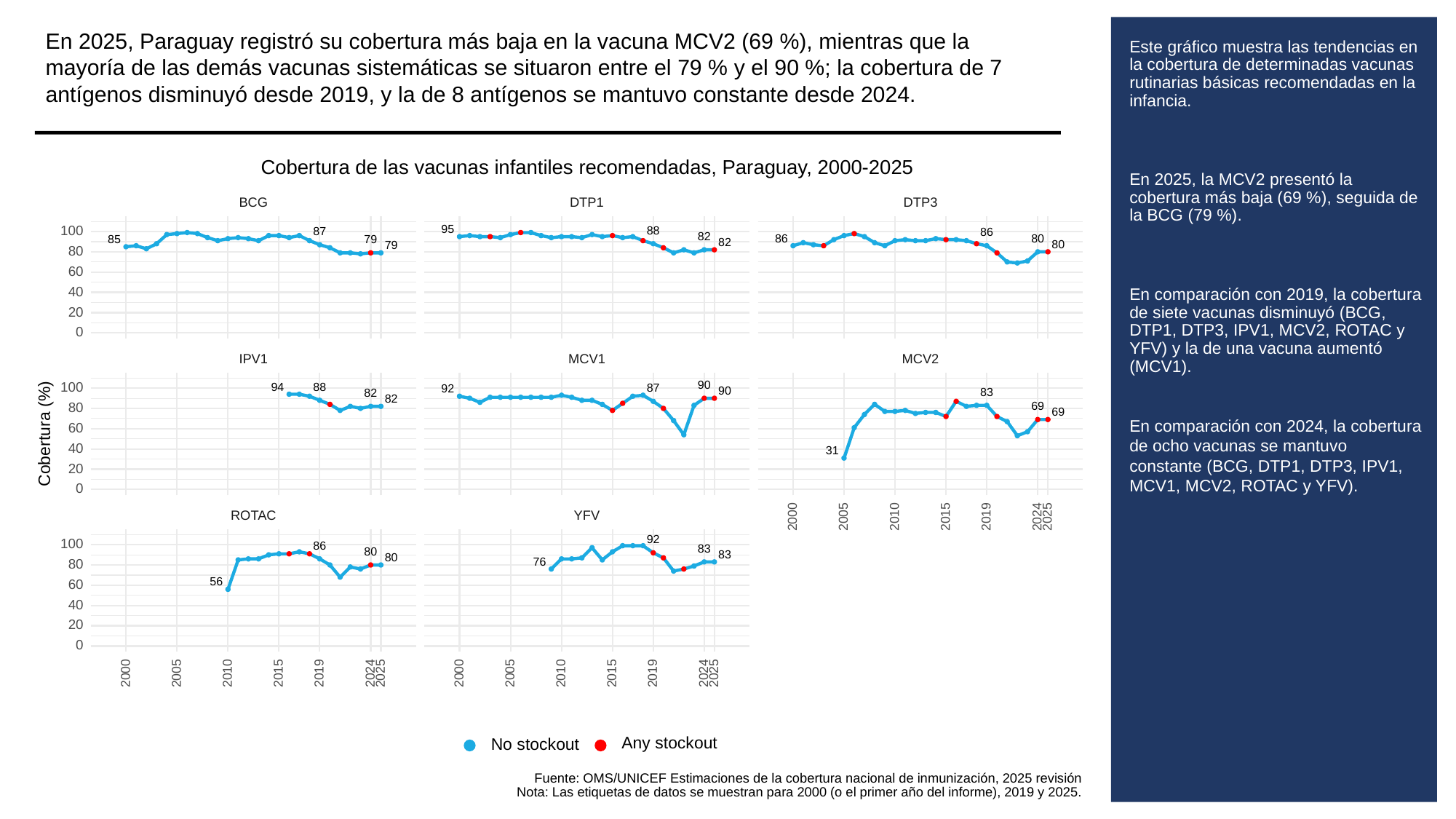

En 2025, Paraguay registró su cobertura más baja en la vacuna MCV2 (69 %), mientras que la mayoría de las demás vacunas sistemáticas se situaron entre el 79 % y el 90 %; la cobertura de 7 antígenos disminuyó desde 2019, y la de 8 antígenos se mantuvo constante desde 2024.
# Este gráfico muestra las tendencias en la cobertura de determinadas vacunas rutinarias básicas recomendadas en la infancia.

En 2025, la MCV2 presentó la cobertura más baja (69 %), seguida de la BCG (79 %).

En comparación con 2019, la cobertura de siete vacunas disminuyó (BCG, DTP1, DTP3, IPV1, MCV2, ROTAC y YFV) y la de una vacuna aumentó (MCV1).

En comparación con 2024, la cobertura de ocho vacunas se mantuvo constante (BCG, DTP1, DTP3, IPV1, MCV1, MCV2, ROTAC y YFV).

Cobertura de las vacunas infantiles recomendadas, Paraguay, 2000-2025
BCG
DTP3
DTP1

95
100
88
87
86

82

86
80

85
79

82

80

79

80

60

40

20

0

MCV1
MCV2
IPV1

90
100
94
88
87
92
90

83
82

82

69

80

69

60

Cobertura (%)

40
31

20

0

ROTAC
YFV
2000
2005
2010
2015
2019
2024
2025

92
100
86

83

80

83

80

76

80

56
60

40

20

0

2000
2005
2010
2015
2019
2024
2025
2000
2005
2010
2015
2019
2024
2025
Any stockout
No stockout

Fuente: OMS/UNICEF Estimaciones de la cobertura nacional de inmunización, 2025 revisión
Nota: Las etiquetas de datos se muestran para 2000 (o el primer año del informe), 2019 y 2025.